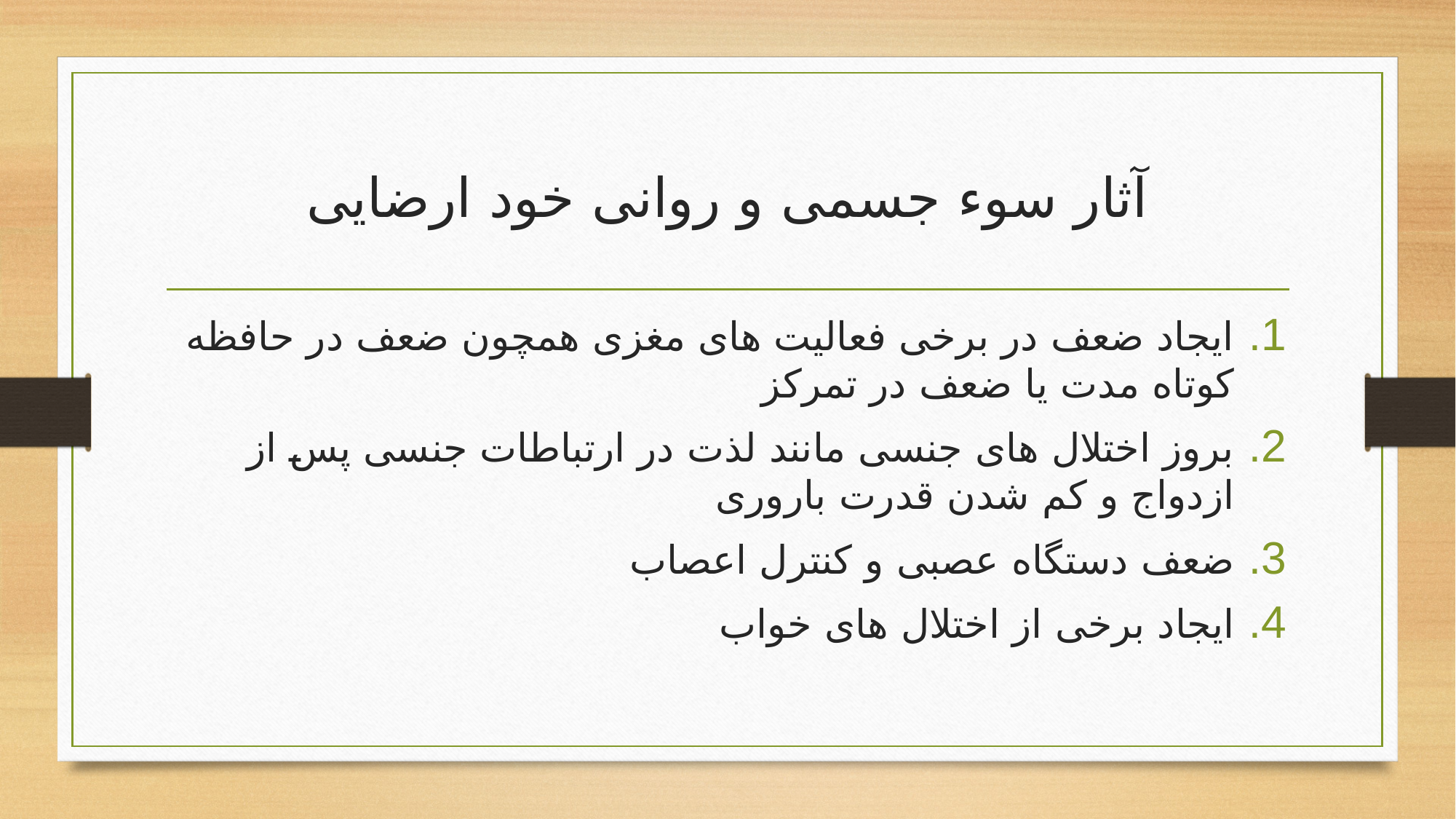

# آثار سوء جسمی و روانی خود ارضایی
ایجاد ضعف در برخی فعالیت های مغزی همچون ضعف در حافظه کوتاه مدت یا ضعف در تمرکز
بروز اختلال های جنسی مانند لذت در ارتباطات جنسی پس از ازدواج و کم شدن قدرت باروری
ضعف دستگاه عصبی و کنترل اعصاب
ایجاد برخی از اختلال های خواب